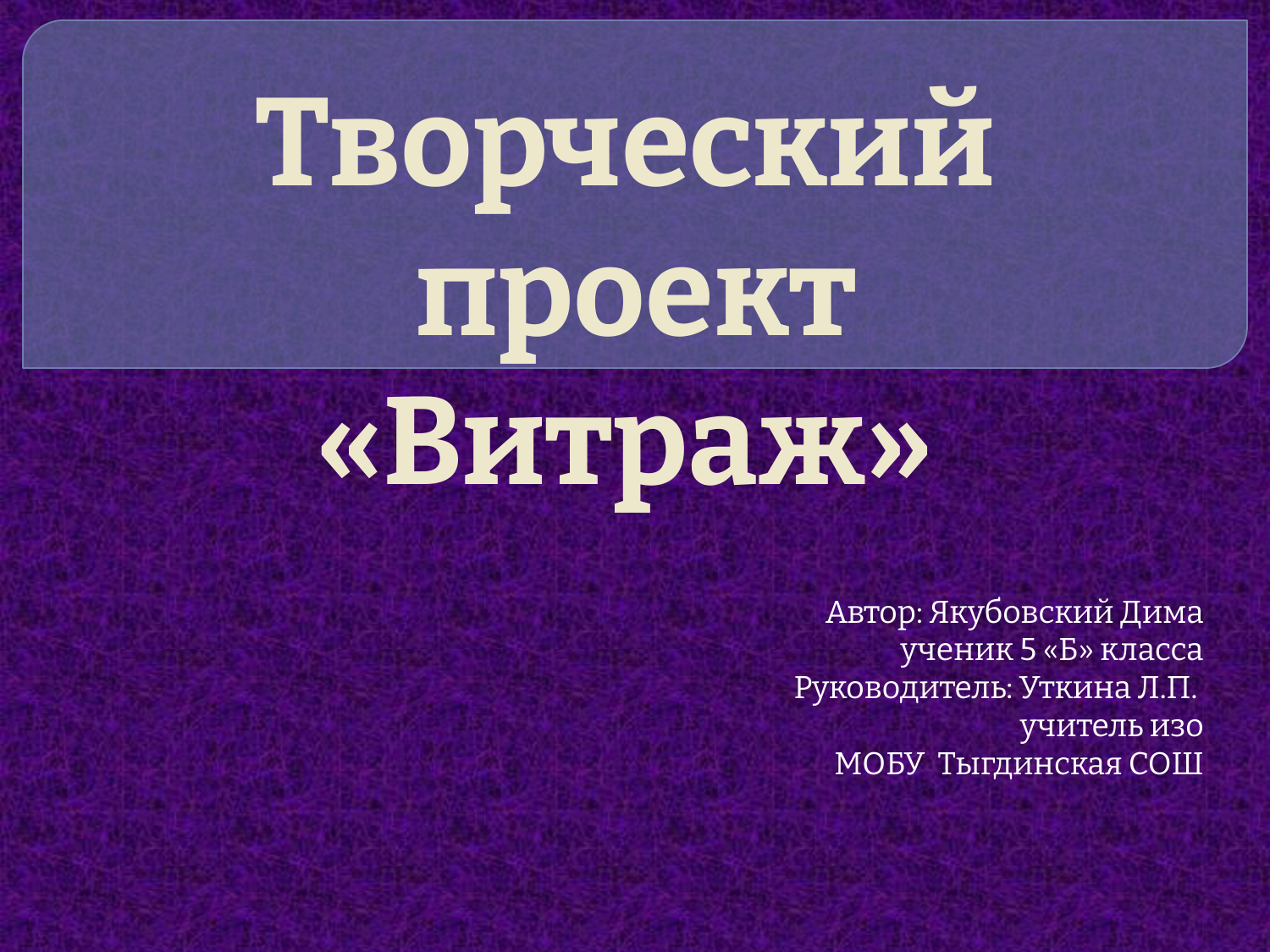

# Творческий проект «Витраж»
Автор: Якубовский Дима
ученик 5 «Б» класса
Руководитель: Уткина Л.П.
учитель изо
МОБУ  Тыгдинская СОШ